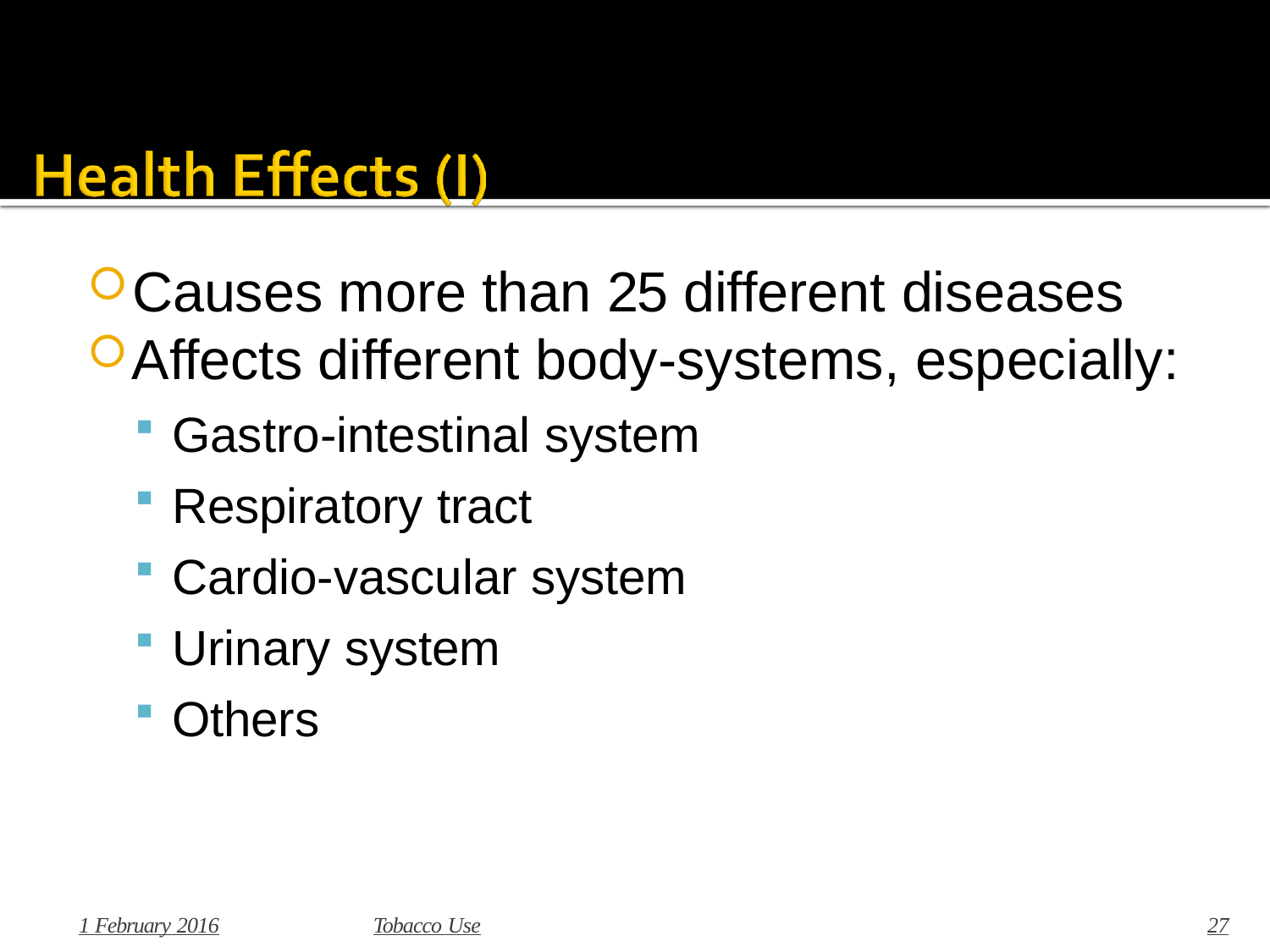

# Causes more than 25 different diseases
Affects different body-systems, especially:
Gastro-intestinal system
Respiratory tract
Cardio-vascular system
Urinary system
Others
1 February 2016
Tobacco Use
27